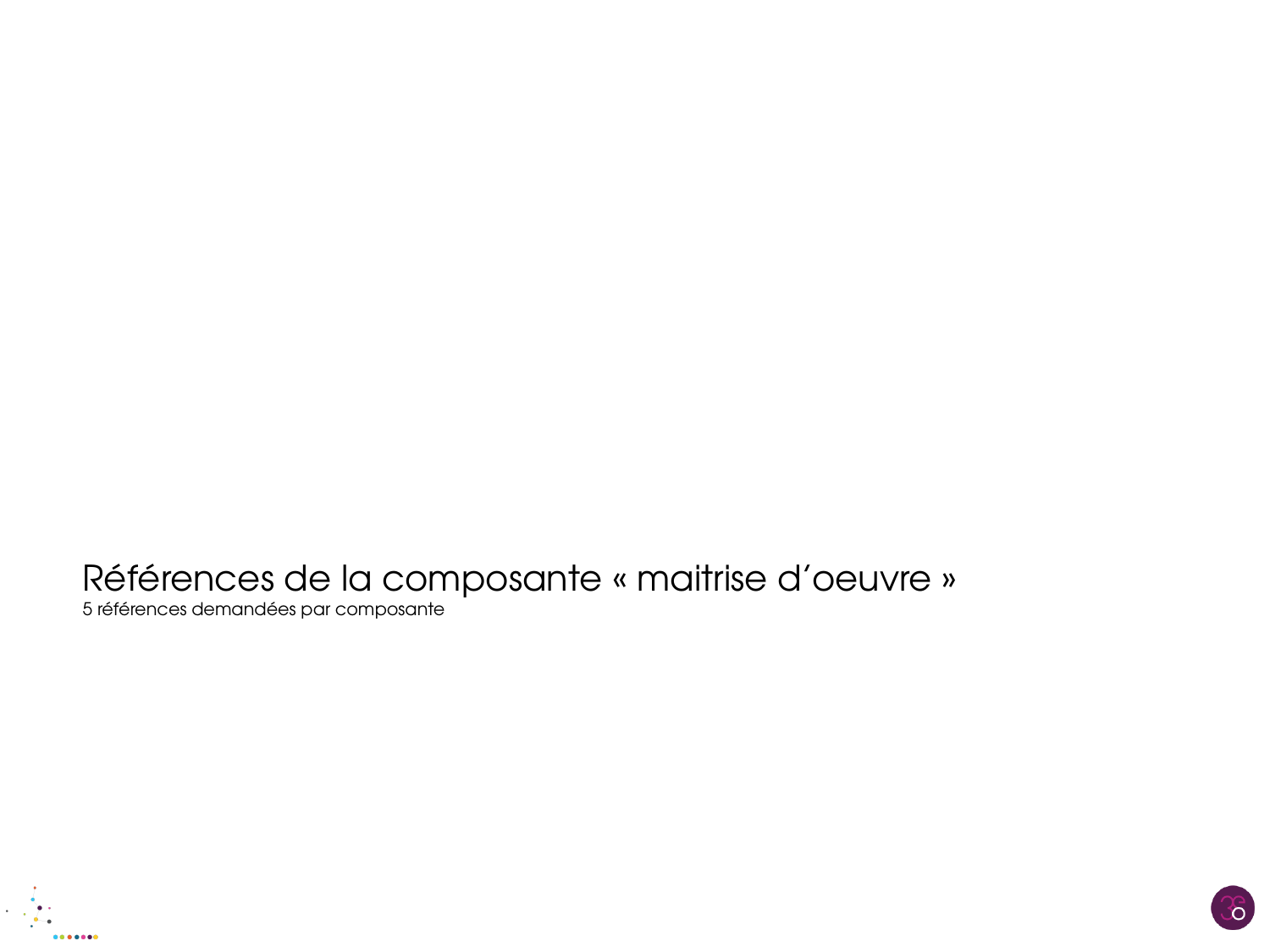

Références de la composante « maitrise d’oeuvre »
5 références demandées par composante